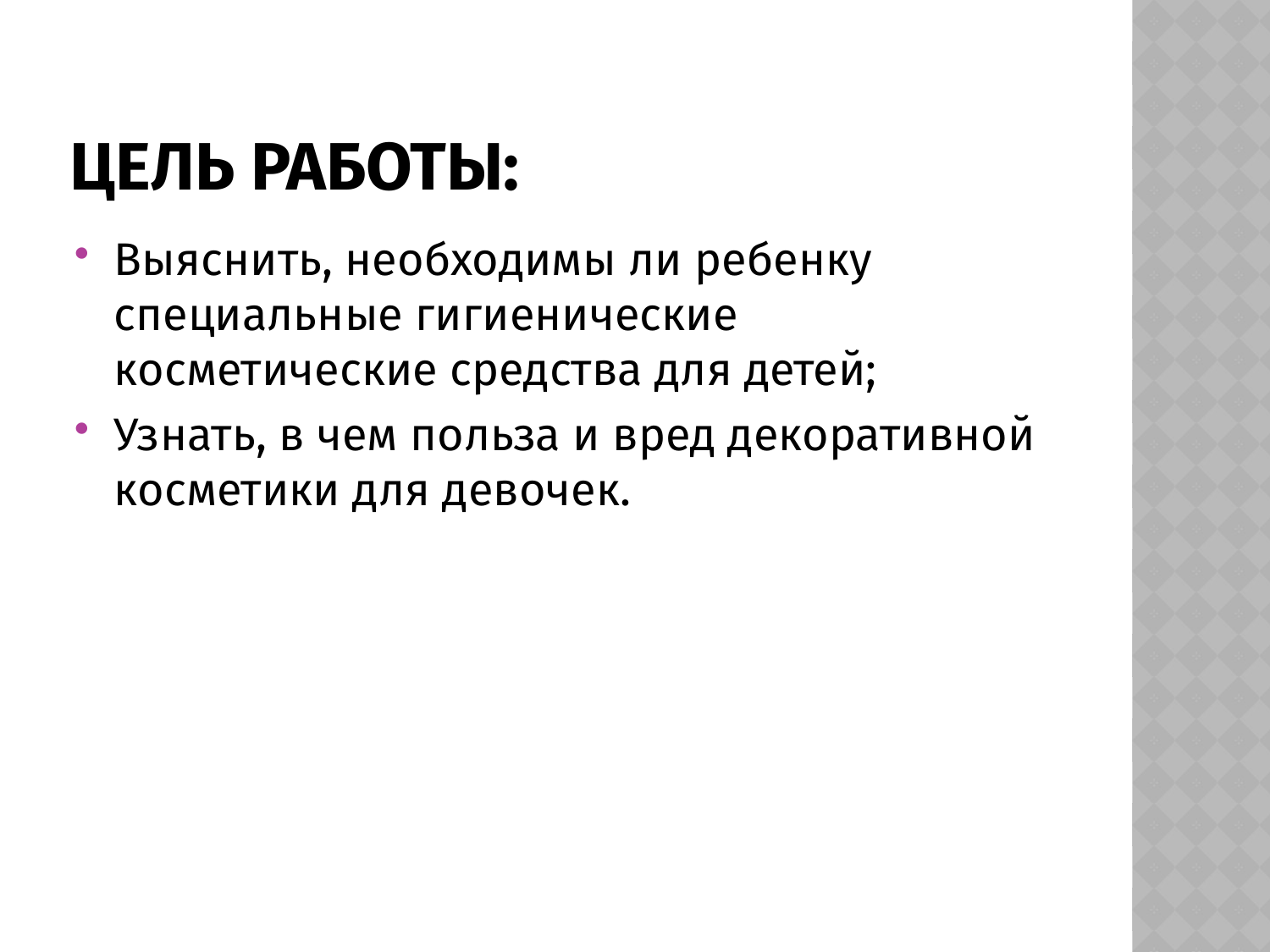

# Цель работы:
Выяснить, необходимы ли ребенку специальные гигиенические косметические средства для детей;
Узнать, в чем польза и вред декоративной косметики для девочек.